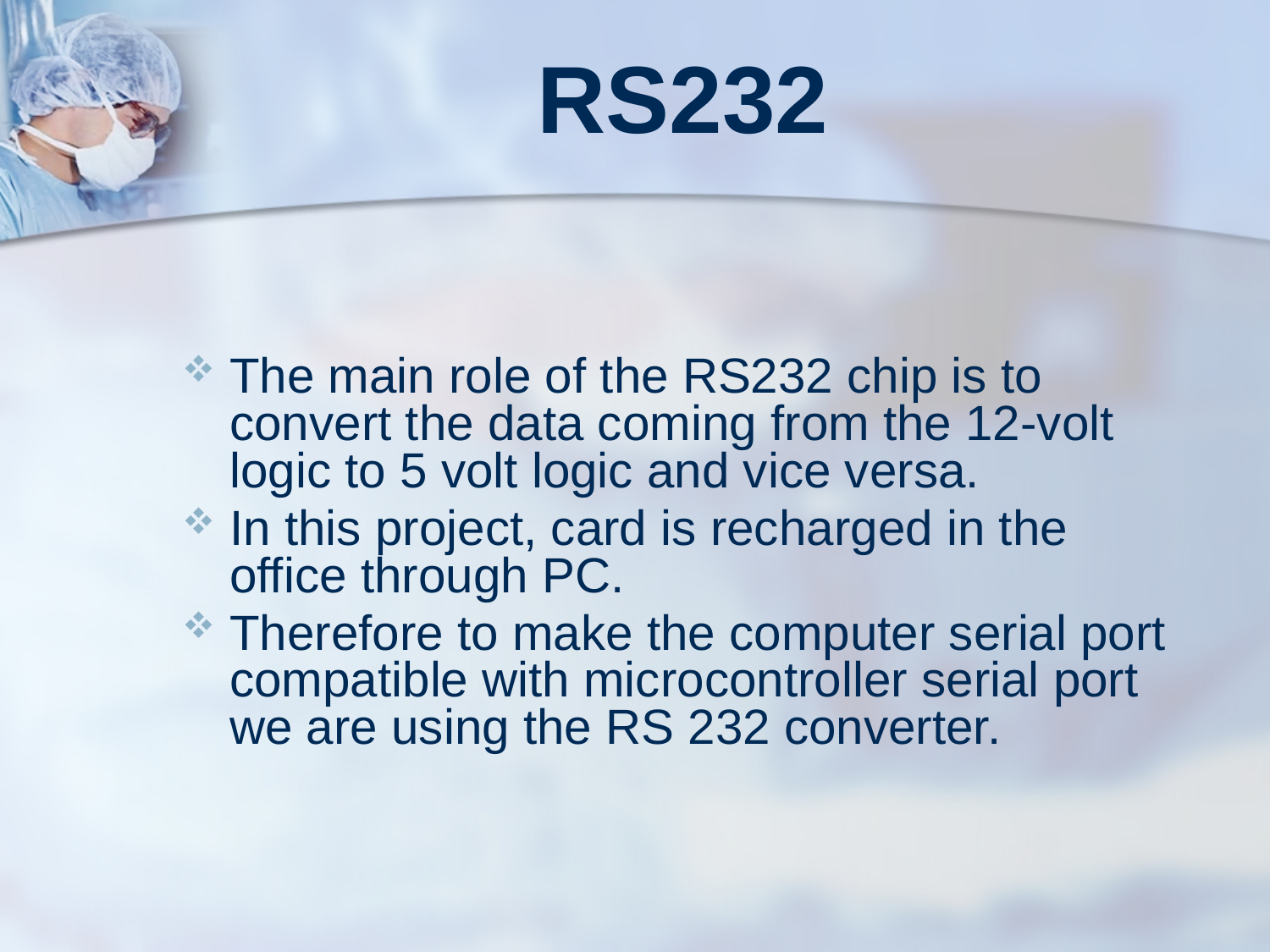

# RS232
The main role of the RS232 chip is to convert the data coming from the 12-volt logic to 5 volt logic and vice versa.
In this project, card is recharged in the office through PC.
Therefore to make the computer serial port compatible with microcontroller serial port we are using the RS 232 converter.